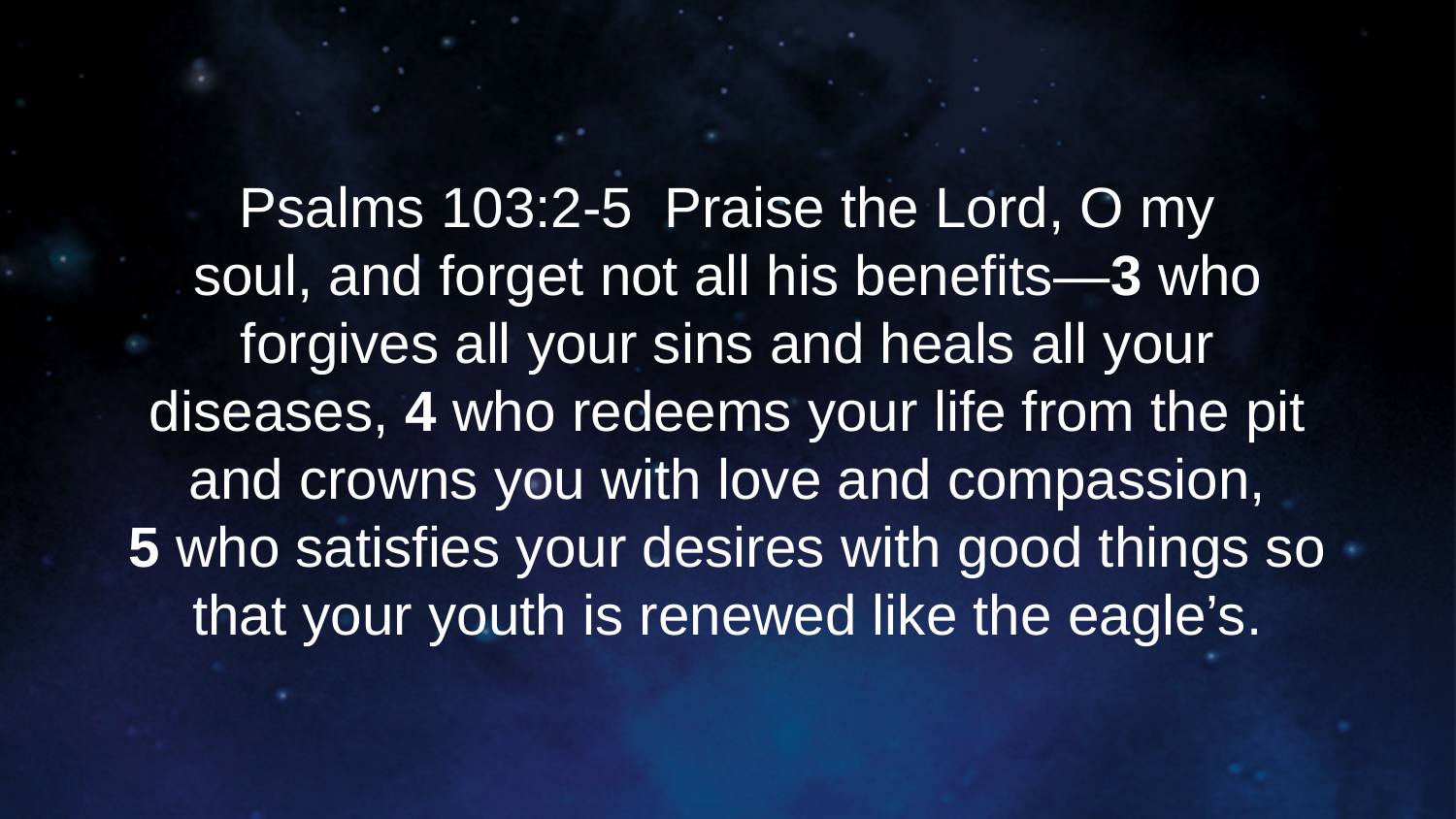

# Psalms 103:2-5  Praise the Lord, O my soul, and forget not all his benefits—3 who forgives all your sins and heals all your diseases, 4 who redeems your life from the pit and crowns you with love and compassion, 5 who satisfies your desires with good things so that your youth is renewed like the eagle’s.